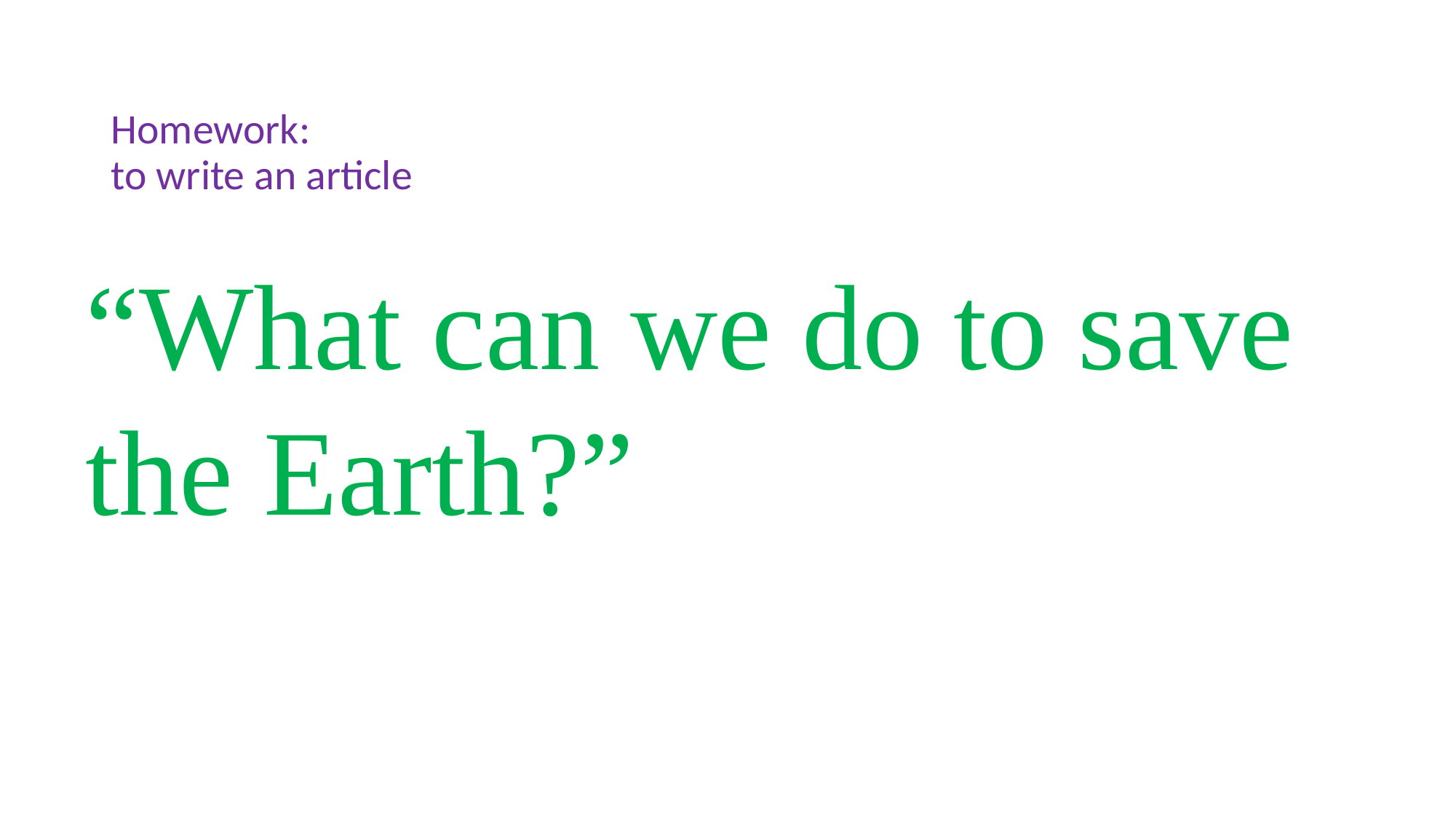

# Homework: to write an article
“What can we do to save the Earth?”